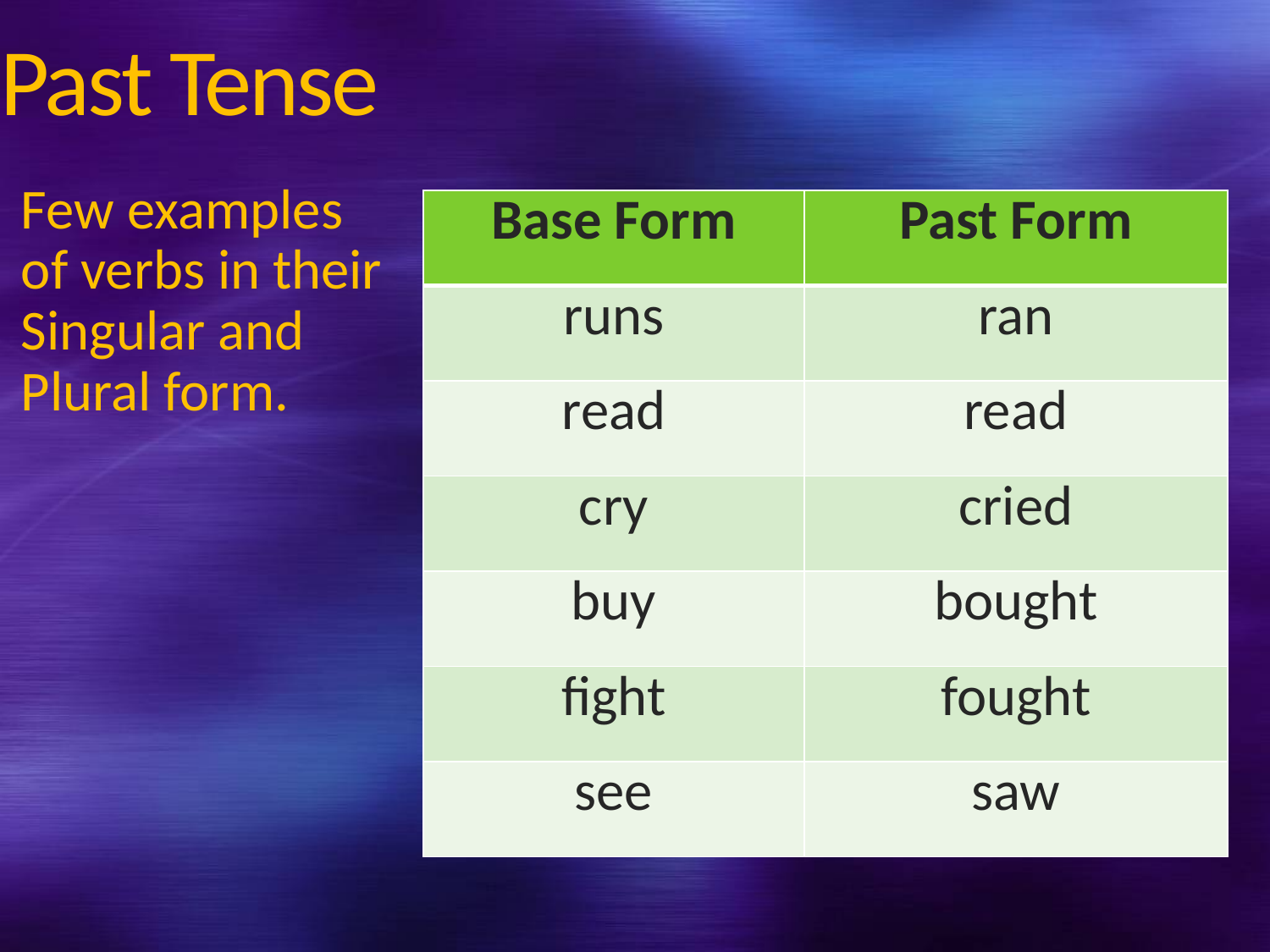

# Past Tense
Few examples
of verbs in their
Singular and
Plural form.
| Base Form | Past Form |
| --- | --- |
| runs | ran |
| read | read |
| cry | cried |
| buy | bought |
| fight | fought |
| see | saw |